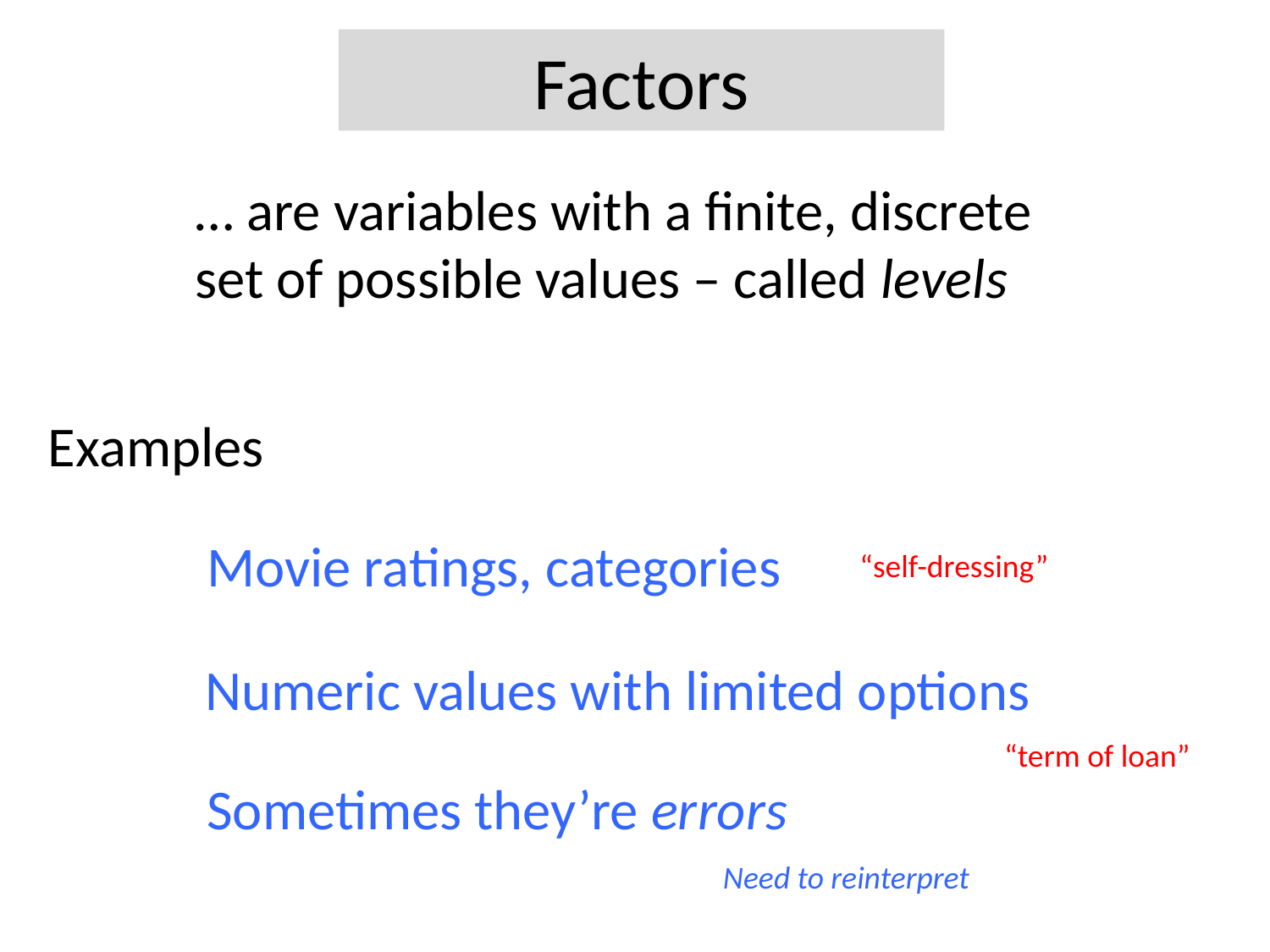

Factors
… are variables with a finite, discrete set of possible values – called levels
Examples
Movie ratings, categories
“self-dressing”
Numeric values with limited options
“term of loan”
Sometimes they’re errors
Need to reinterpret